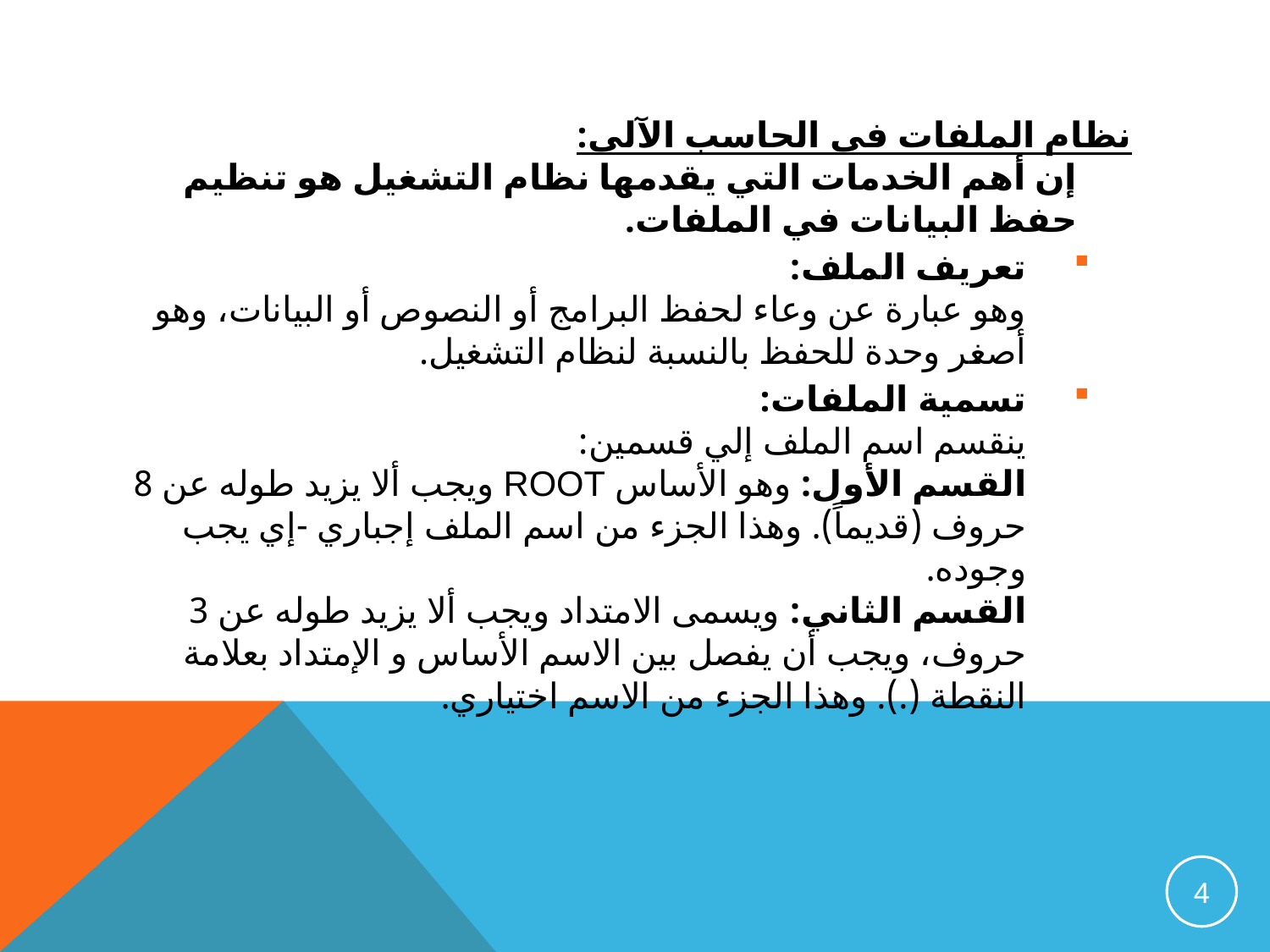

نظام الملفات فى الحاسب الآلى:
إن أهم الخدمات التي يقدمها نظام التشغيل هو تنظيم حفظ البيانات في الملفات.
تعريف الملف:
وهو عبارة عن وعاء لحفظ البرامج أو النصوص أو البيانات، وهو أصغر وحدة للحفظ بالنسبة لنظام التشغيل.
تسمية الملفات:
ينقسم اسم الملف إلي قسمين:
القسم الأول: وهو الأساس ROOT ويجب ألا يزيد طوله عن 8 حروف (قديماً). وهذا الجزء من اسم الملف إجباري -إي يجب وجوده.
القسم الثاني: ويسمى الامتداد ويجب ألا يزيد طوله عن 3 حروف، ويجب أن يفصل بين الاسم الأساس و الإمتداد بعلامة النقطة (.). وهذا الجزء من الاسم اختياري.
4